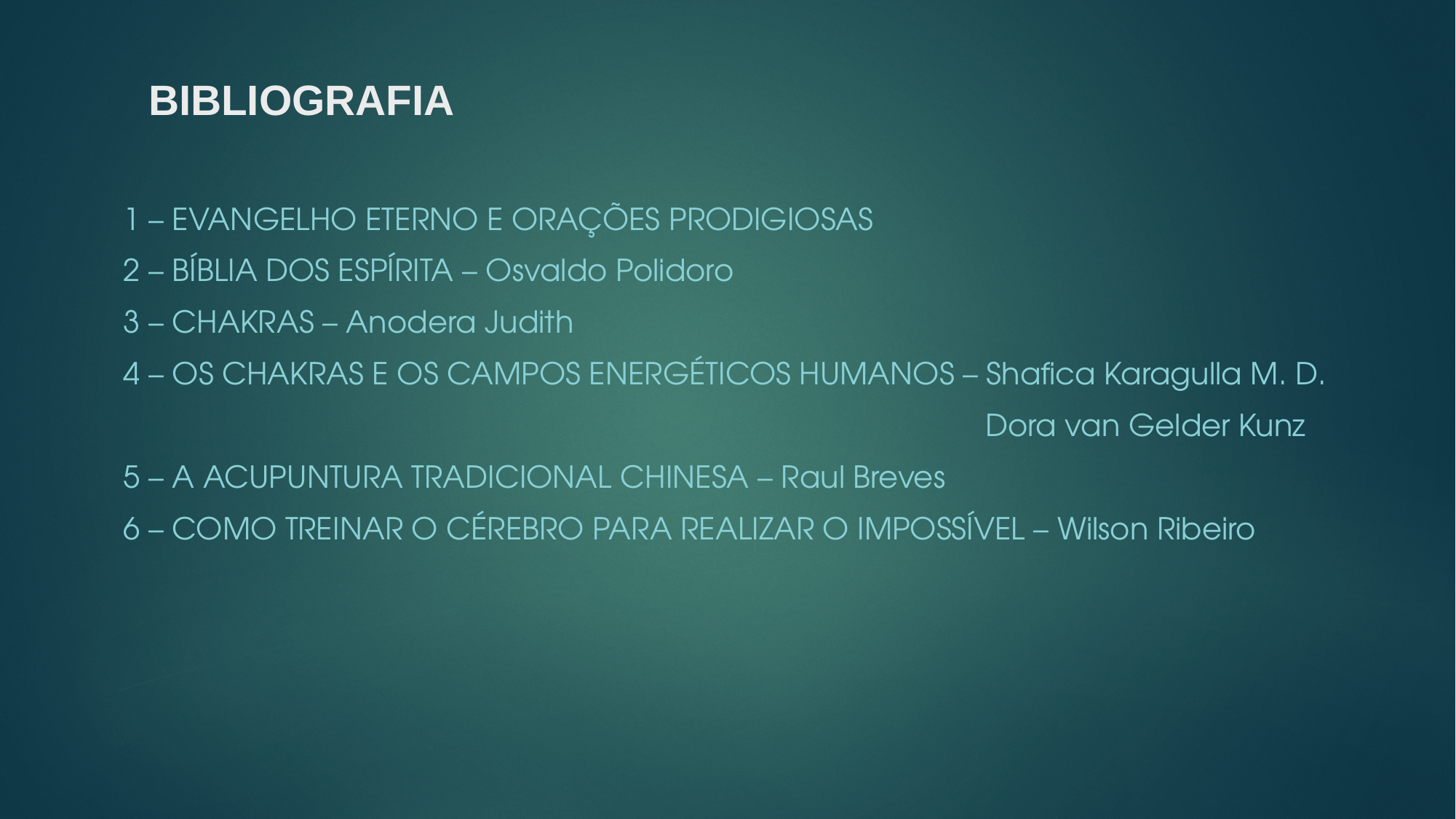

# BIBLIOGRAFIA
1 – EVANGELHO ETERNO E ORAÇÕES PRODIGIOSAS
2 – BÍBLIA DOS ESPÍRITA – Osvaldo Polidoro
3 – CHAKRAS – Anodera Judith
4 – OS CHAKRAS E OS CAMPOS ENERGÉTICOS HUMANOS – Shafica Karagulla M. D.
                                                                                                       Dora van Gelder Kunz
5 – A ACUPUNTURA TRADICIONAL CHINESA – Raul Breves
6 – COMO TREINAR O CÉREBRO PARA REALIZAR O IMPOSSÍVEL – Wilson Ribeiro